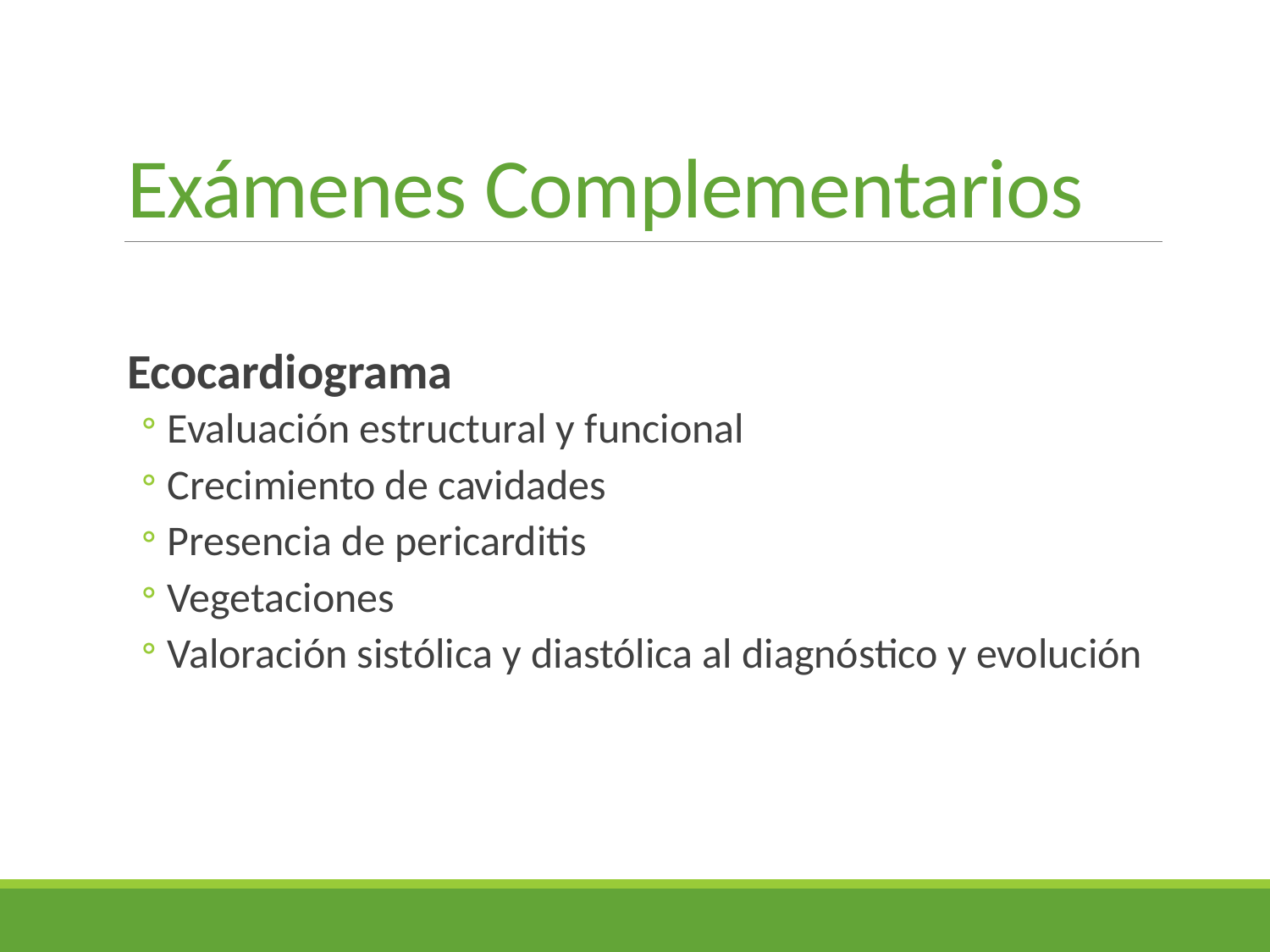

# Exámenes Complementarios

Ecocardiograma
Evaluación estructural y funcional
Crecimiento de cavidades
Presencia de pericarditis
Vegetaciones
Valoración sistólica y diastólica al diagnóstico y evolución